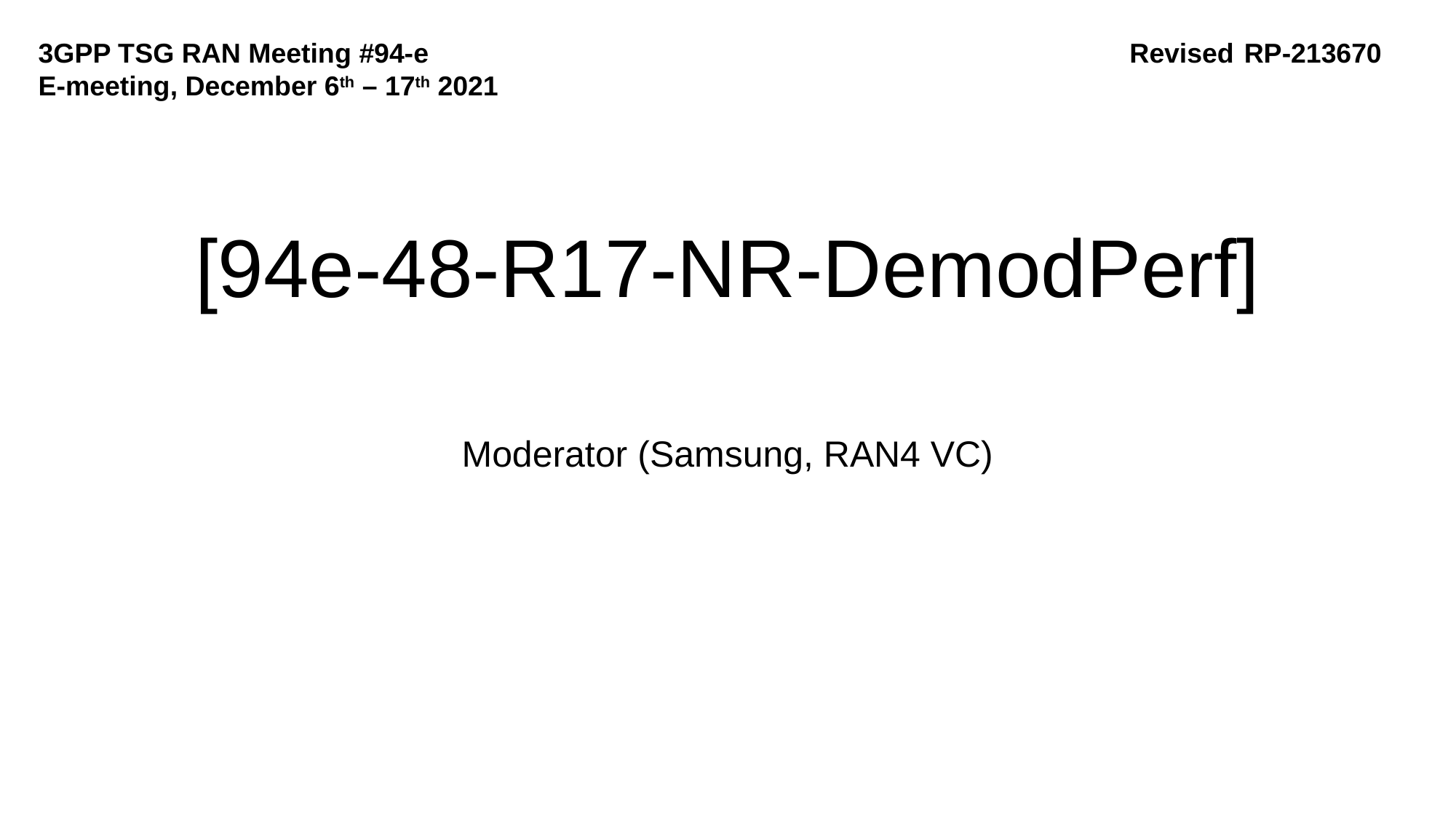

3GPP TSG RAN Meeting #94-e	                                                                                      Revised RP-213670
E-meeting, December 6th – 17th 2021
# [94e-48-R17-NR-DemodPerf]
Moderator (Samsung, RAN4 VC)